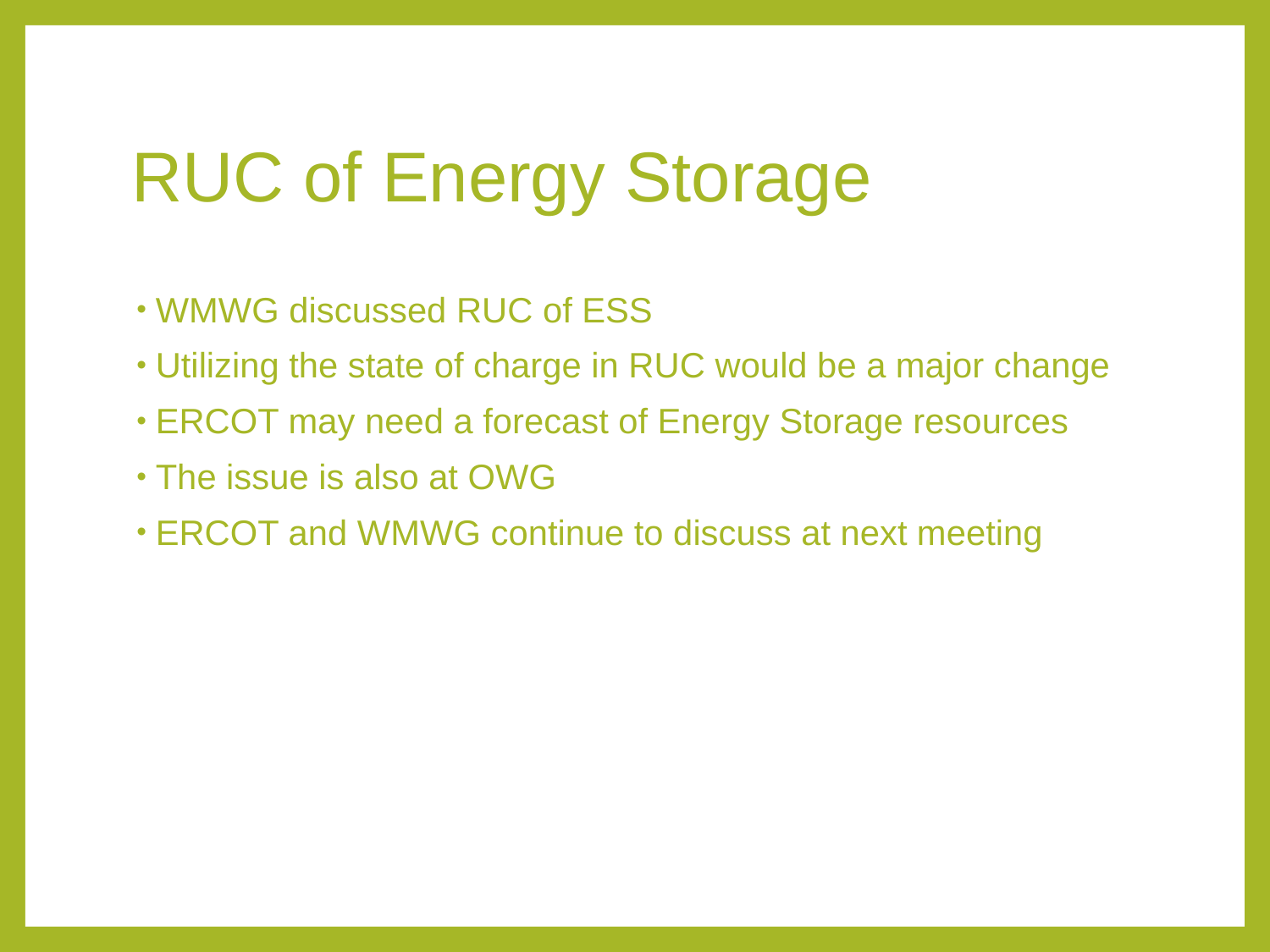

# RUC of Energy Storage
WMWG discussed RUC of ESS
Utilizing the state of charge in RUC would be a major change
ERCOT may need a forecast of Energy Storage resources
The issue is also at OWG
ERCOT and WMWG continue to discuss at next meeting